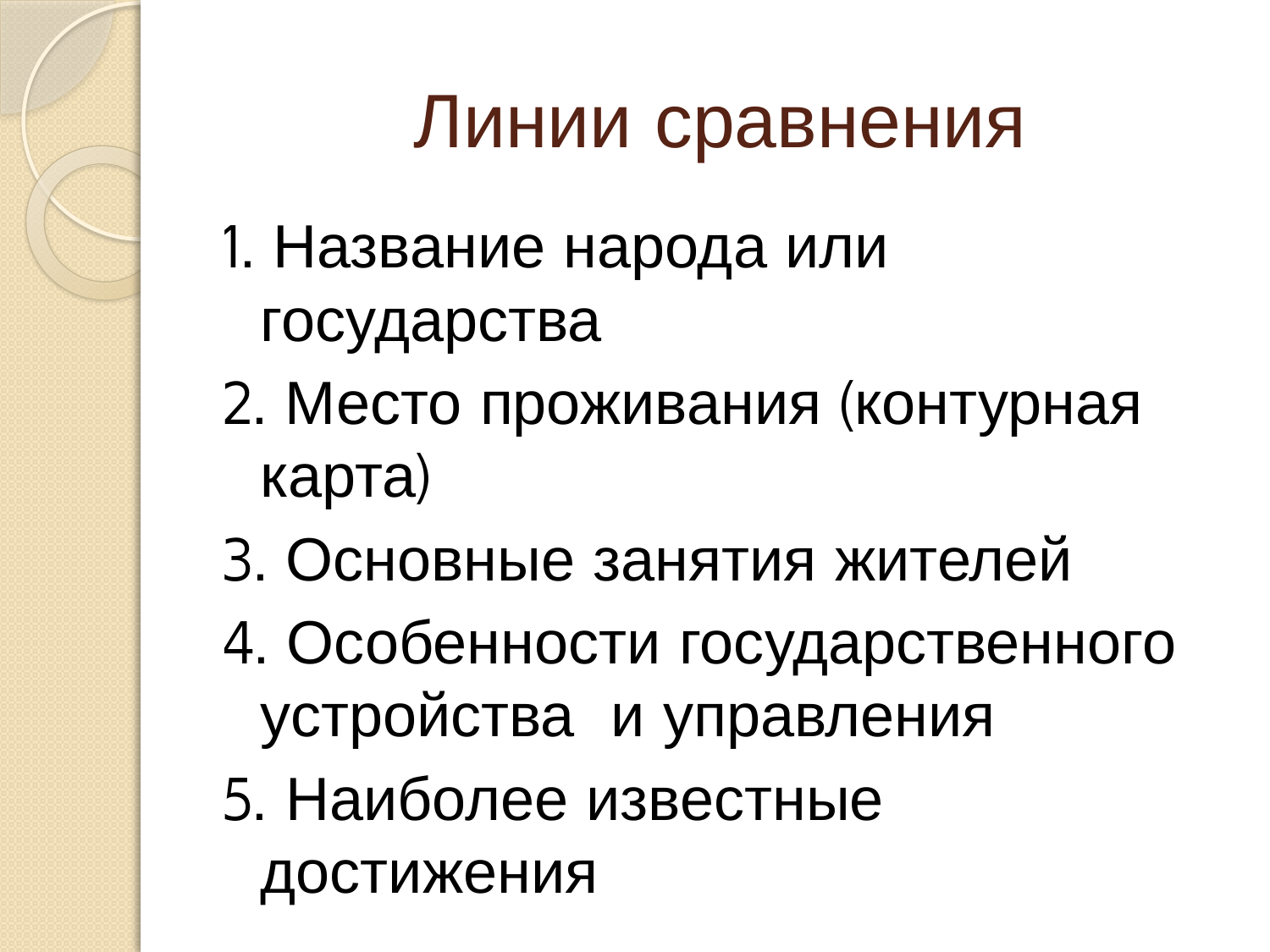

# Линии сравнения
1. Название народа или государства
2. Место проживания (контурная карта)
3. Основные занятия жителей
4. Особенности государственного устройства  и управления
5. Наиболее известные достижения